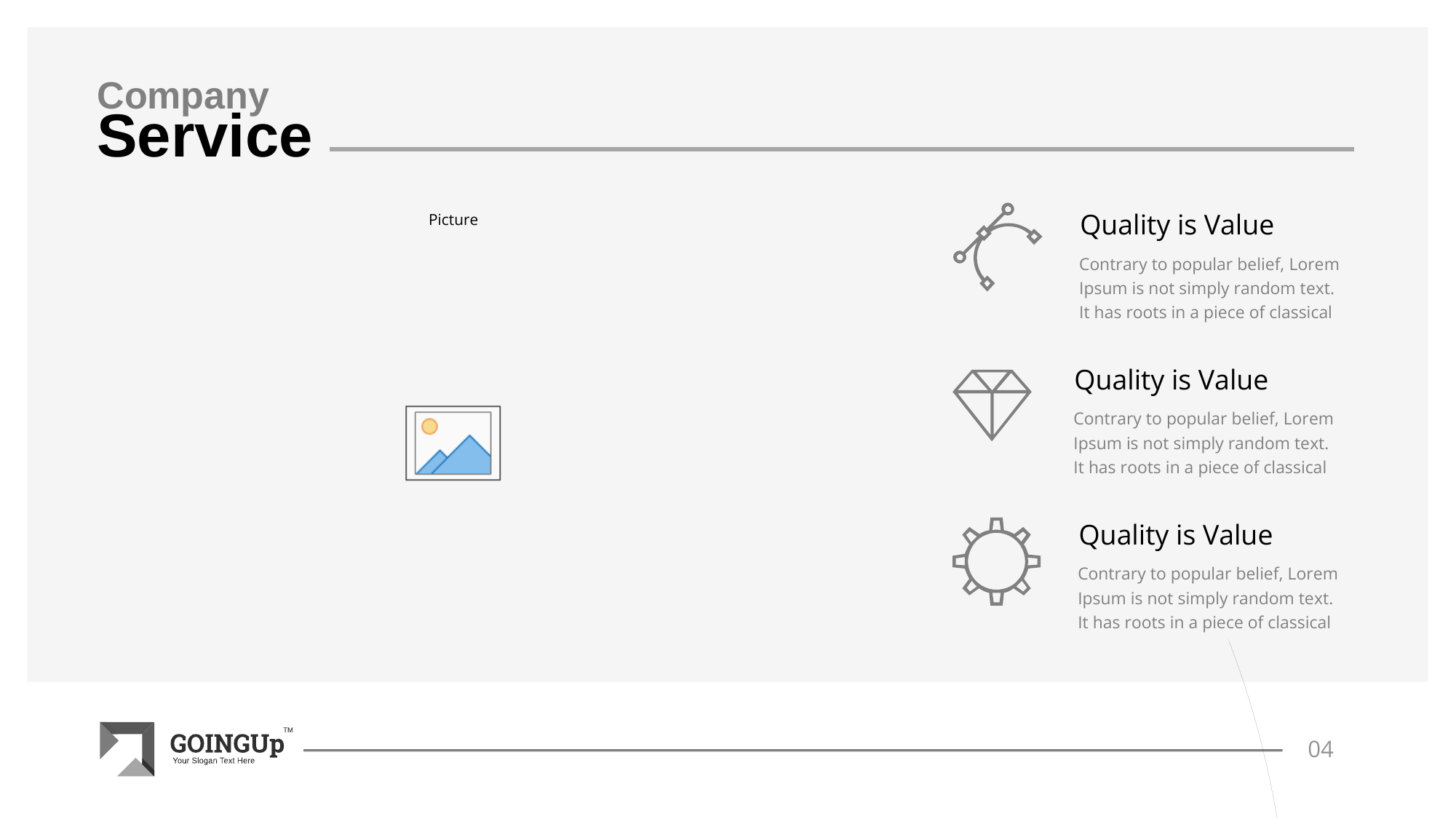

Company
Service
Quality is Value
Contrary to popular belief, Lorem Ipsum is not simply random text. It has roots in a piece of classical

Quality is Value
Contrary to popular belief, Lorem Ipsum is not simply random text. It has roots in a piece of classical

Quality is Value
Contrary to popular belief, Lorem Ipsum is not simply random text. It has roots in a piece of classical

04